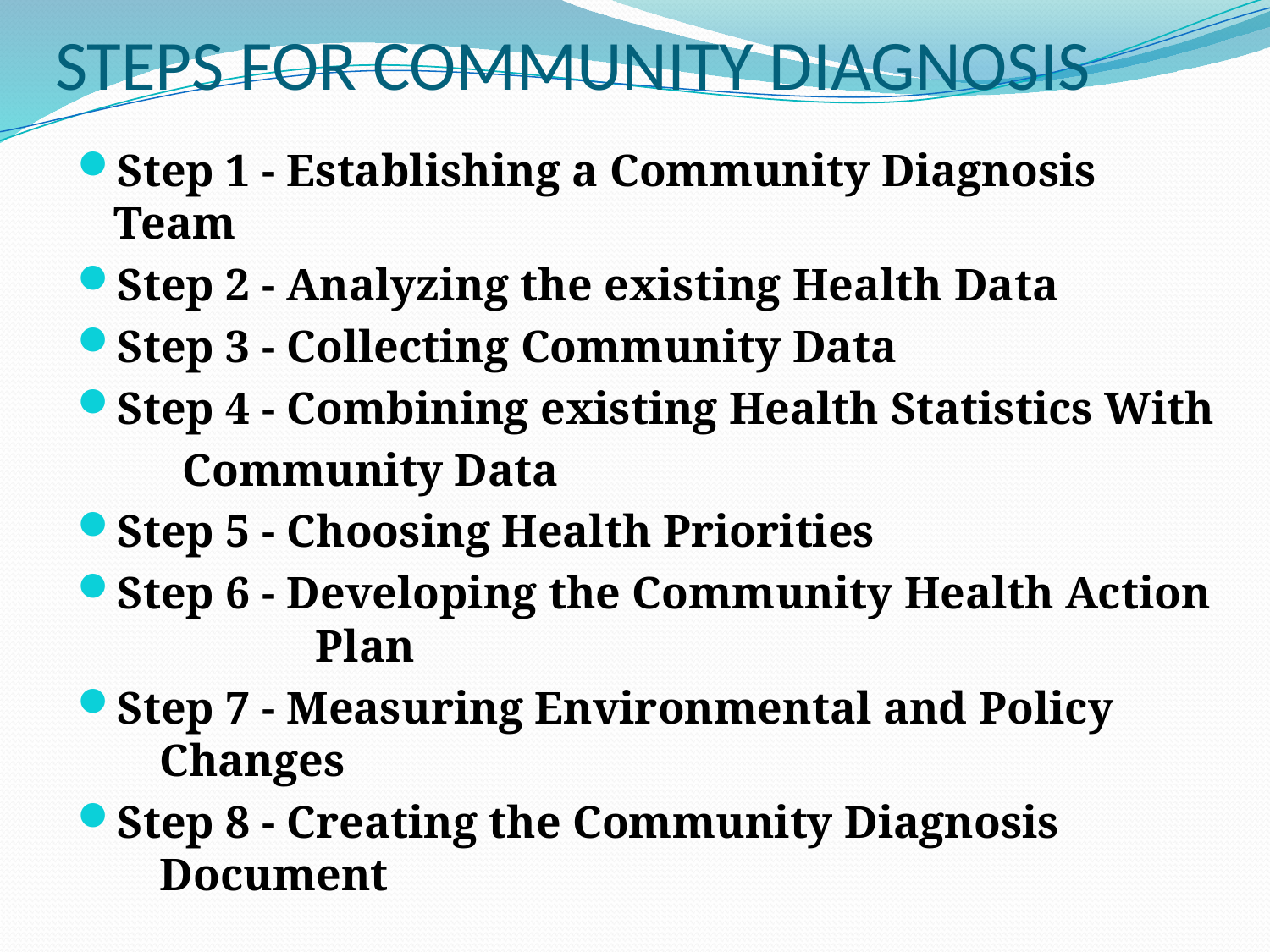

# STEPS FOR COMMUNITY DIAGNOSIS
Step 1 - Establishing a Community Diagnosis Team
Step 2 - Analyzing the existing Health Data
Step 3 - Collecting Community Data
Step 4 - Combining existing Health Statistics With
		      Community Data
Step 5 - Choosing Health Priorities
Step 6 - Developing the Community Health Action 	  	       Plan
Step 7 - Measuring Environmental and Policy   		      Changes
Step 8 - Creating the Community Diagnosis 		     	      Document